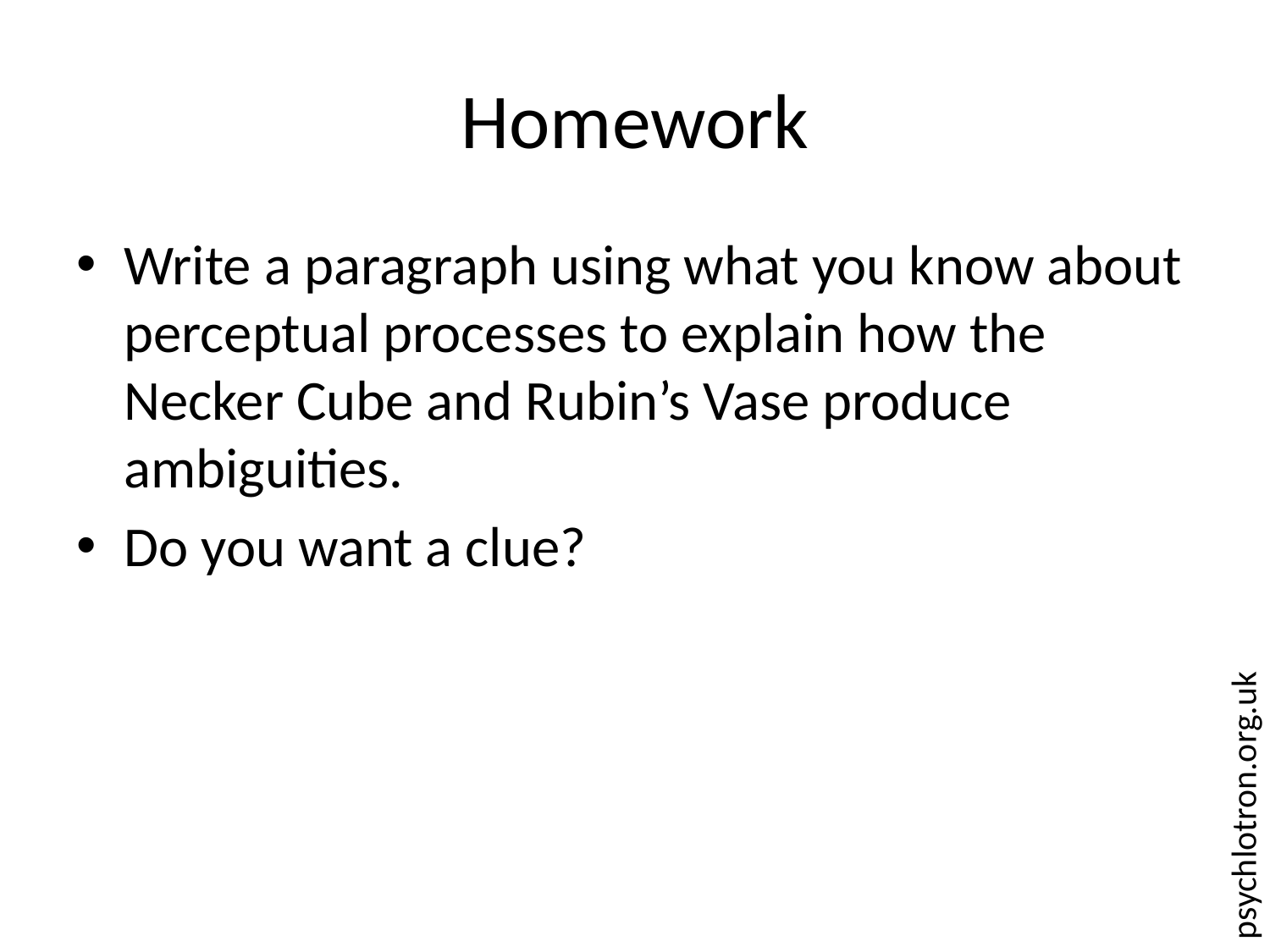

# Homework
Write a paragraph using what you know about perceptual processes to explain how the Necker Cube and Rubin’s Vase produce ambiguities.
Do you want a clue?